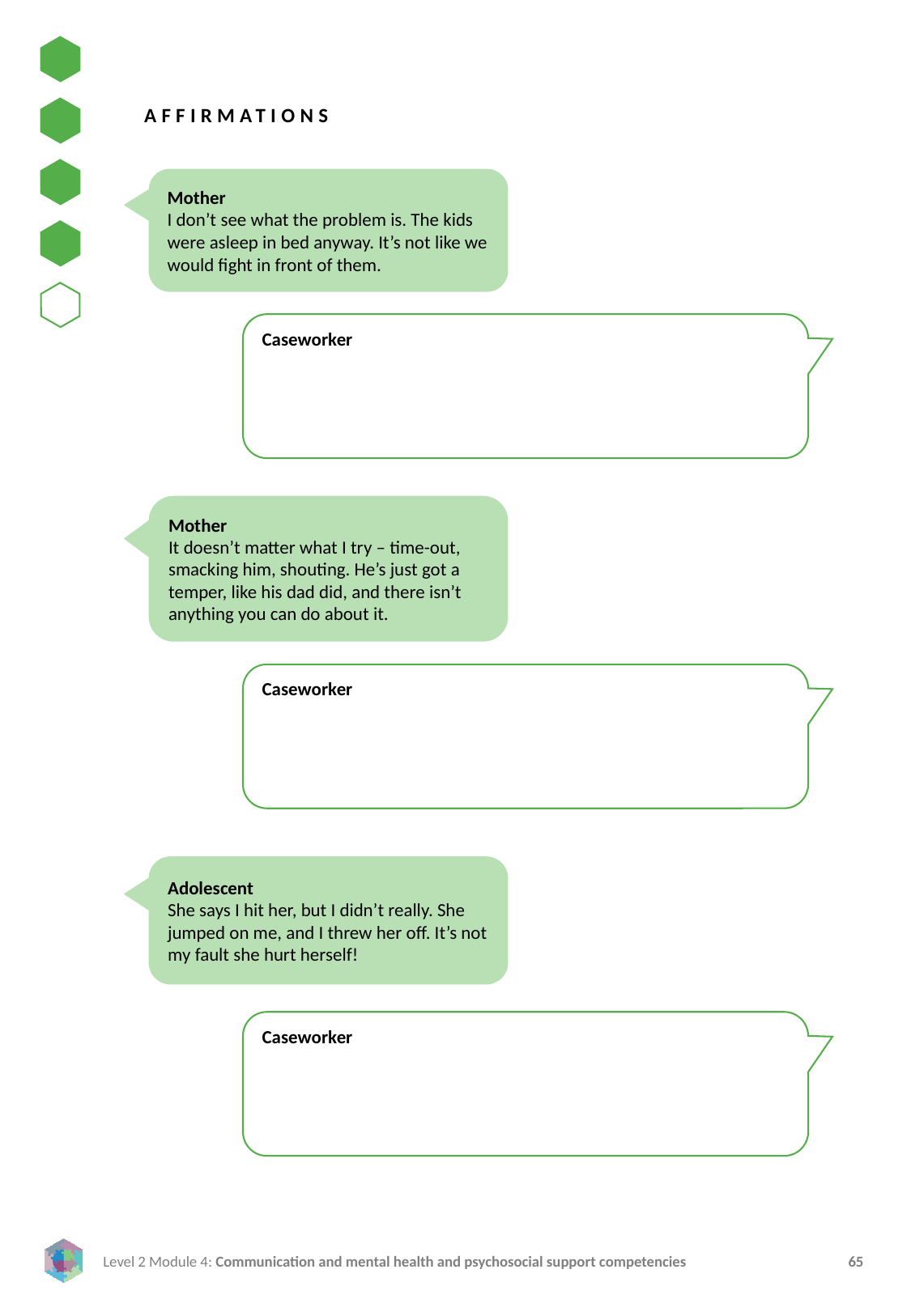

AFFIRMATIONS

Mother
I don’t see what the problem is. The kids were asleep in bed anyway. It’s not like we would fight in front of them.

Caseworker
Mother
It doesn’t matter what I try – time-out, smacking him, shouting. He’s just got a temper, like his dad did, and there isn’t anything you can do about it.
Caseworker
Adolescent
She says I hit her, but I didn’t really. She jumped on me, and I threw her off. It’s not my fault she hurt herself!
Caseworker